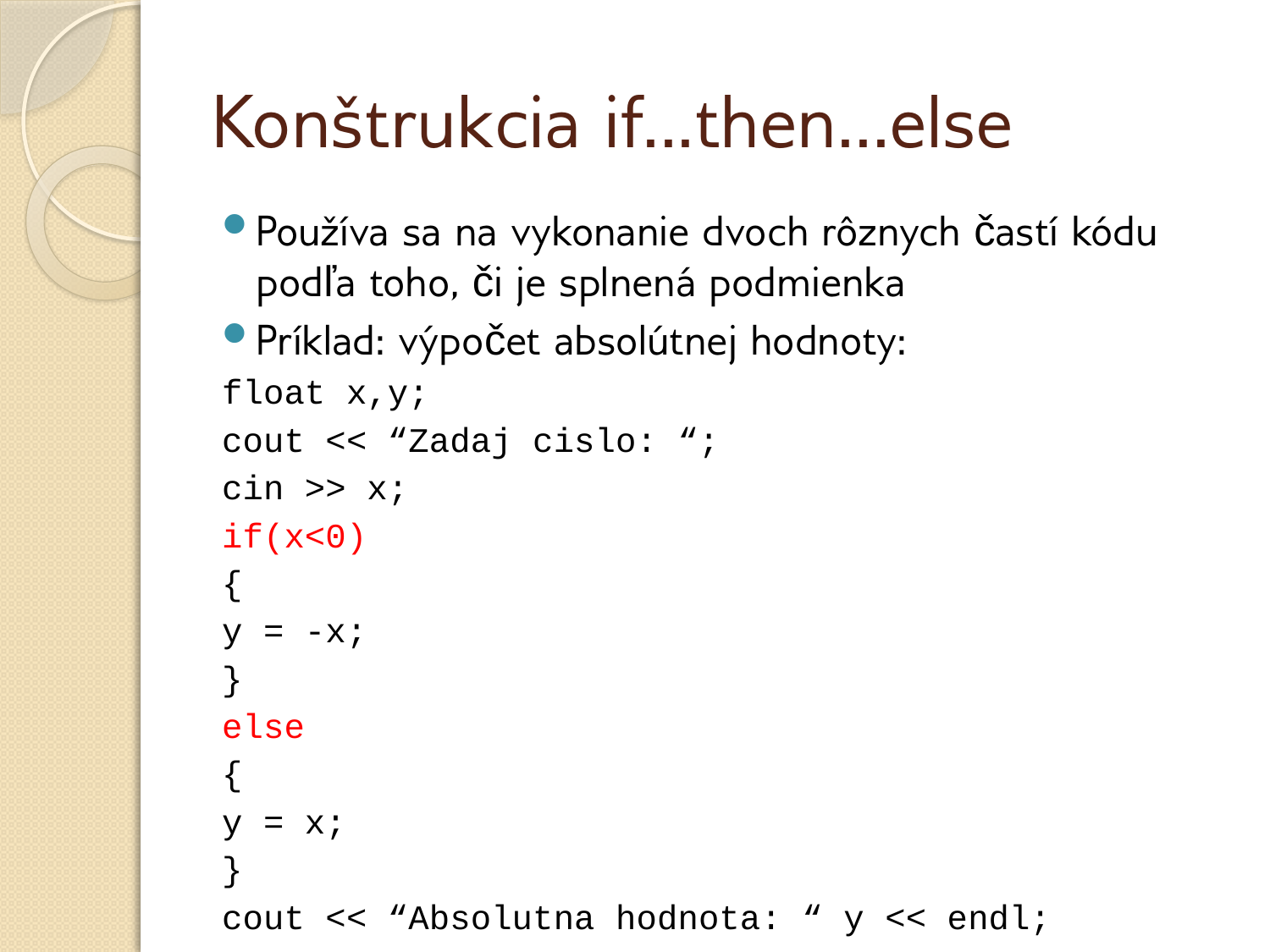

# Konštrukcia if...then...else
Používa sa na vykonanie dvoch rôznych častí kódu podľa toho, či je splnená podmienka
Príklad: výpočet absolútnej hodnoty:
float x,y;
cout << “Zadaj cislo: “;
cin >> x;
if(x<0)
{
	y = -x;
}
else
{
	y = x;
}
cout << “Absolutna hodnota: “ y << endl;